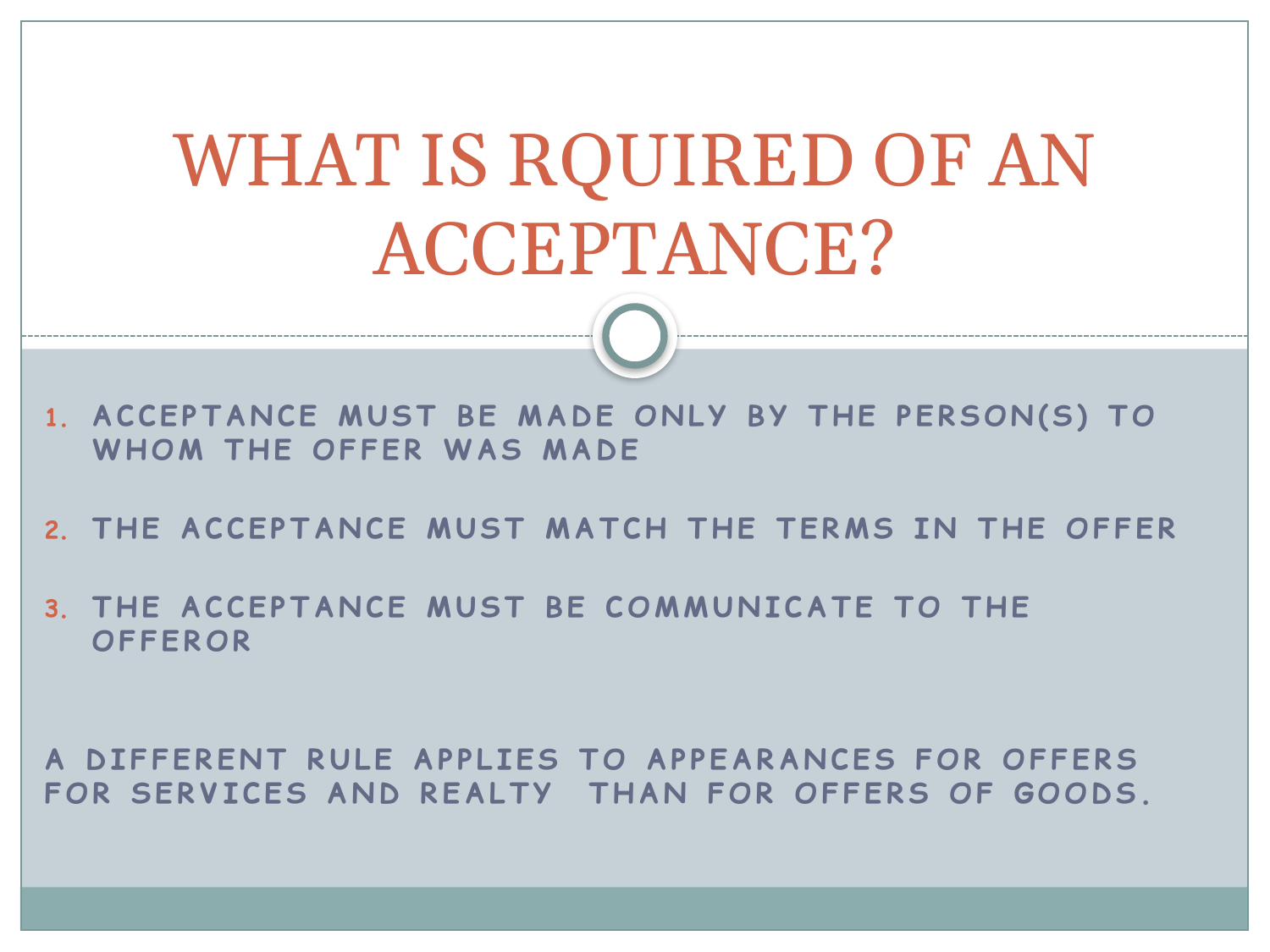

# WHAT IS RQUIRED OF AN ACCEPTANCE?
Acceptance must be made only by the person(s) to whom the offer was made

The acceptance must match the terms in the offer

The acceptance must be communicate to the offeror

A different rule applies to appearances for offers for services and realty  than for offers of goods.